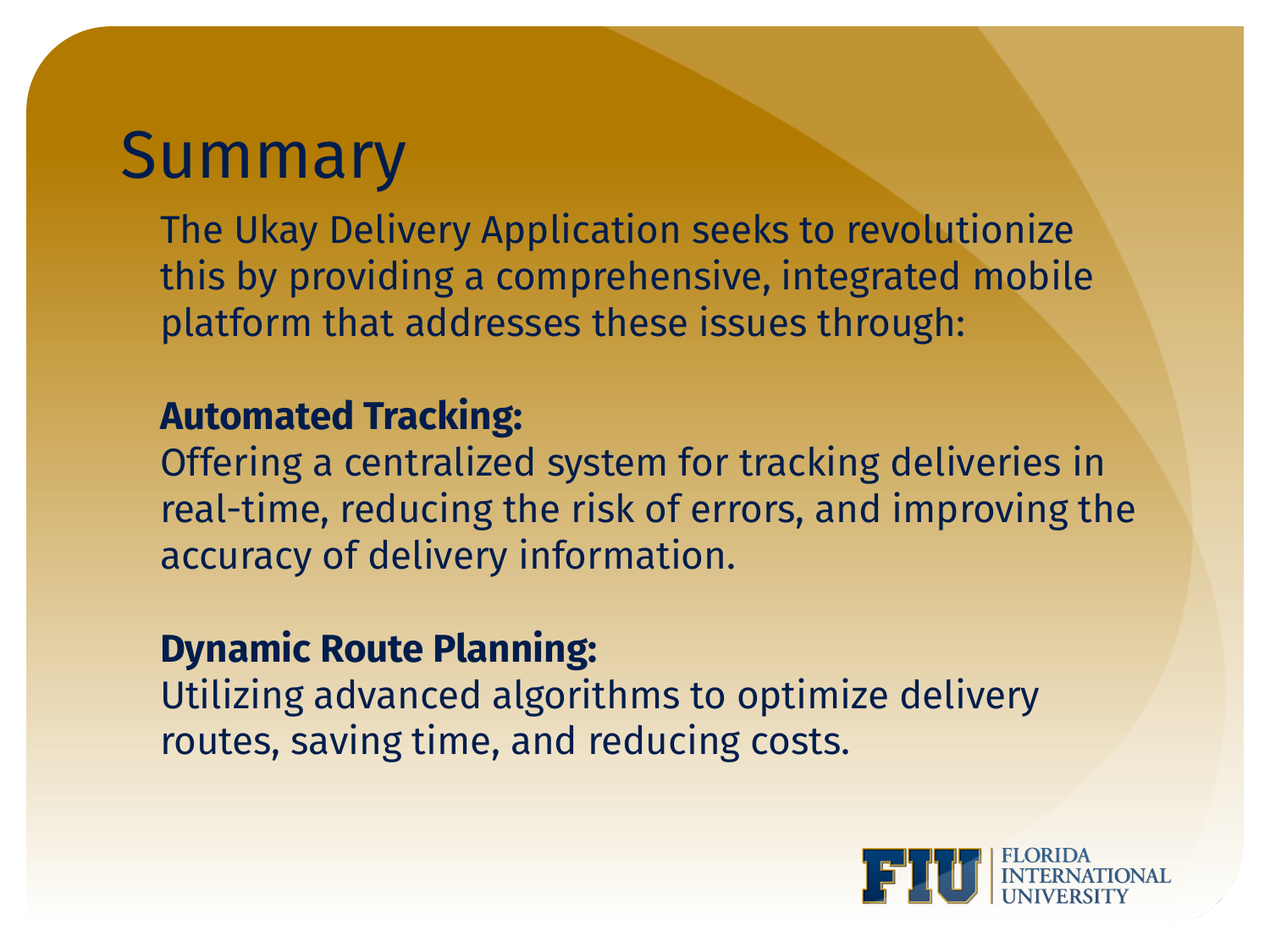

# Summary
The Ukay Delivery Application seeks to revolutionize this by providing a comprehensive, integrated mobile platform that addresses these issues through:

Automated Tracking:
Offering a centralized system for tracking deliveries in real-time, reducing the risk of errors, and improving the accuracy of delivery information.

Dynamic Route Planning:
Utilizing advanced algorithms to optimize delivery routes, saving time, and reducing costs.